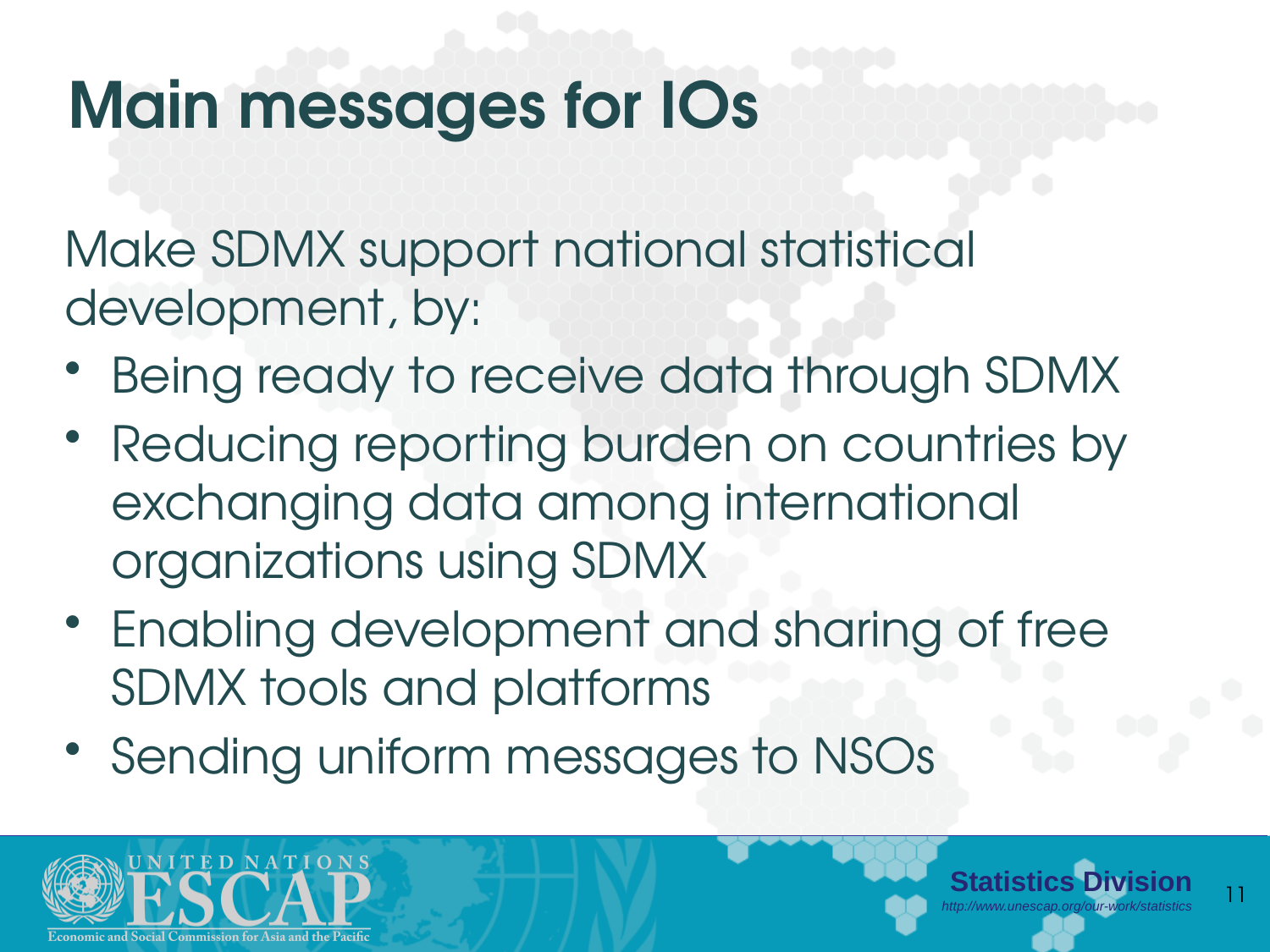

# Main messages for IOs
Make SDMX support national statistical development, by:
Being ready to receive data through SDMX
Reducing reporting burden on countries by exchanging data among international organizations using SDMX
Enabling development and sharing of free SDMX tools and platforms
Sending uniform messages to NSOs
11